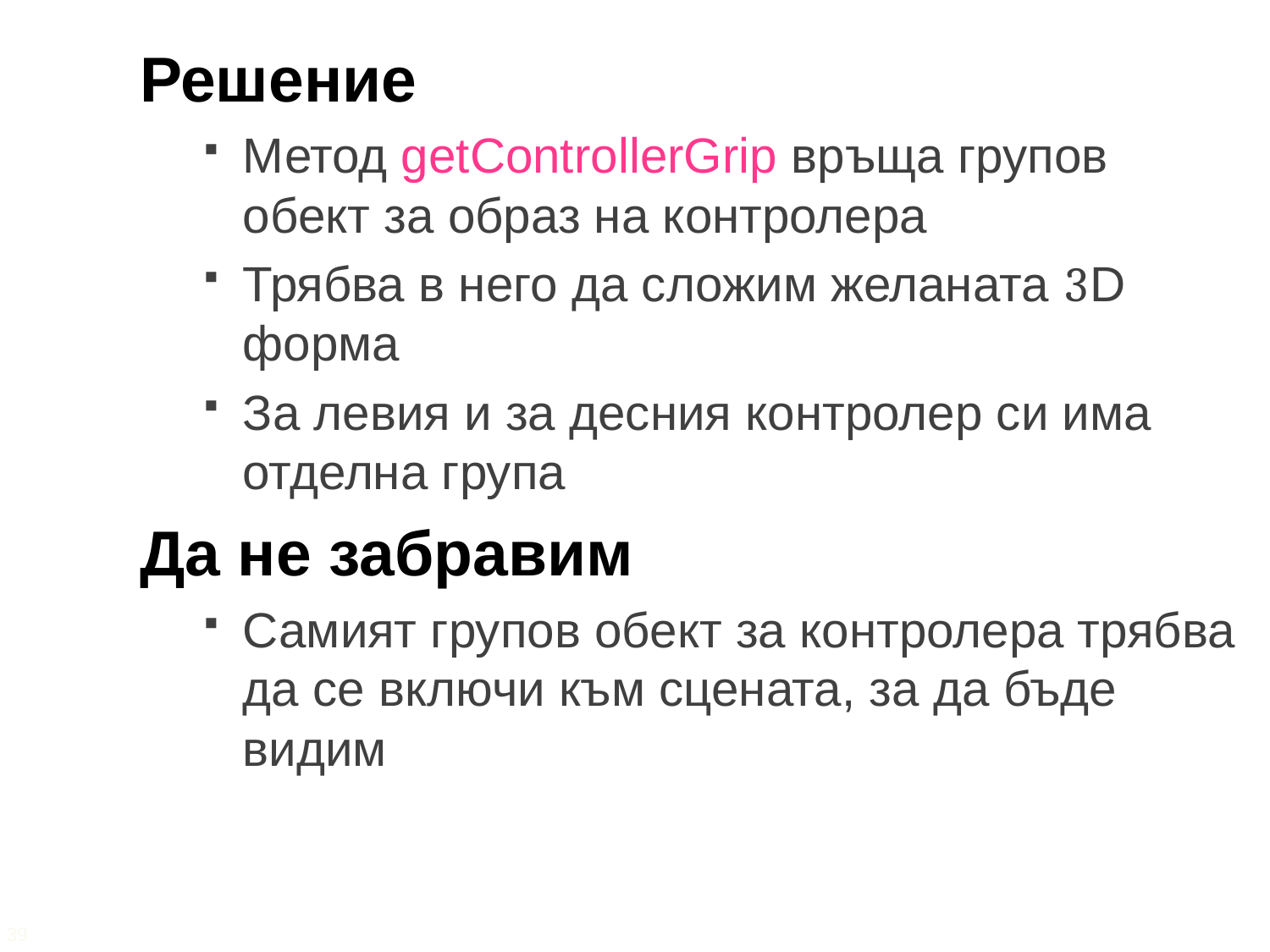

Решение
Метод getControllerGrip връща групов обект за образ на контролера
Трябва в него да сложим желаната 3D форма
За левия и за десния контролер си има отделна група
Да не забравим
Самият групов обект за контролера трябва да се включи към сцената, за да бъде видим